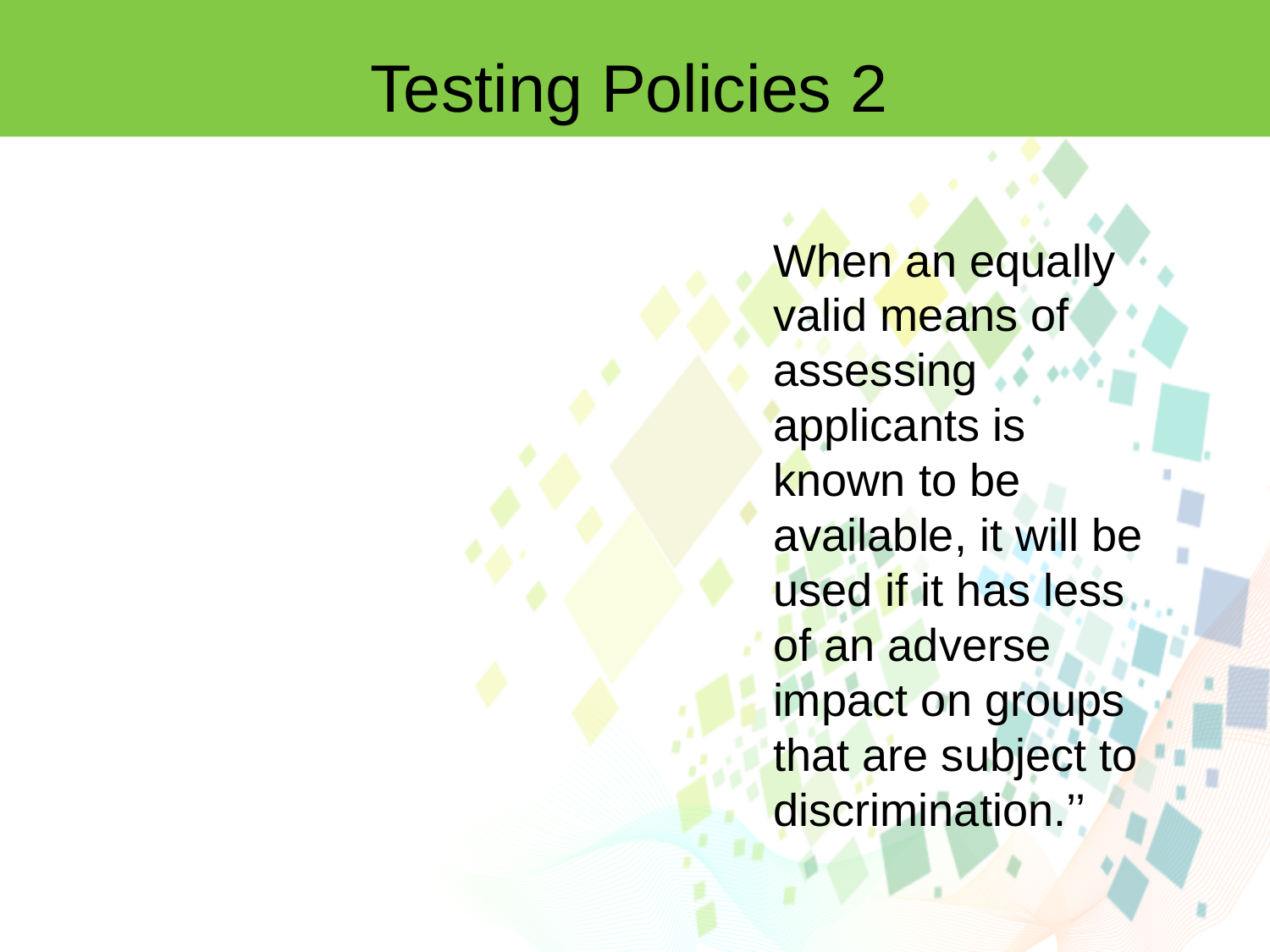

Testing Policies 2
When an equally valid means of assessing applicants is known to be available, it will be used if it has less of an adverse impact on groups that are subject to discrimination.’’